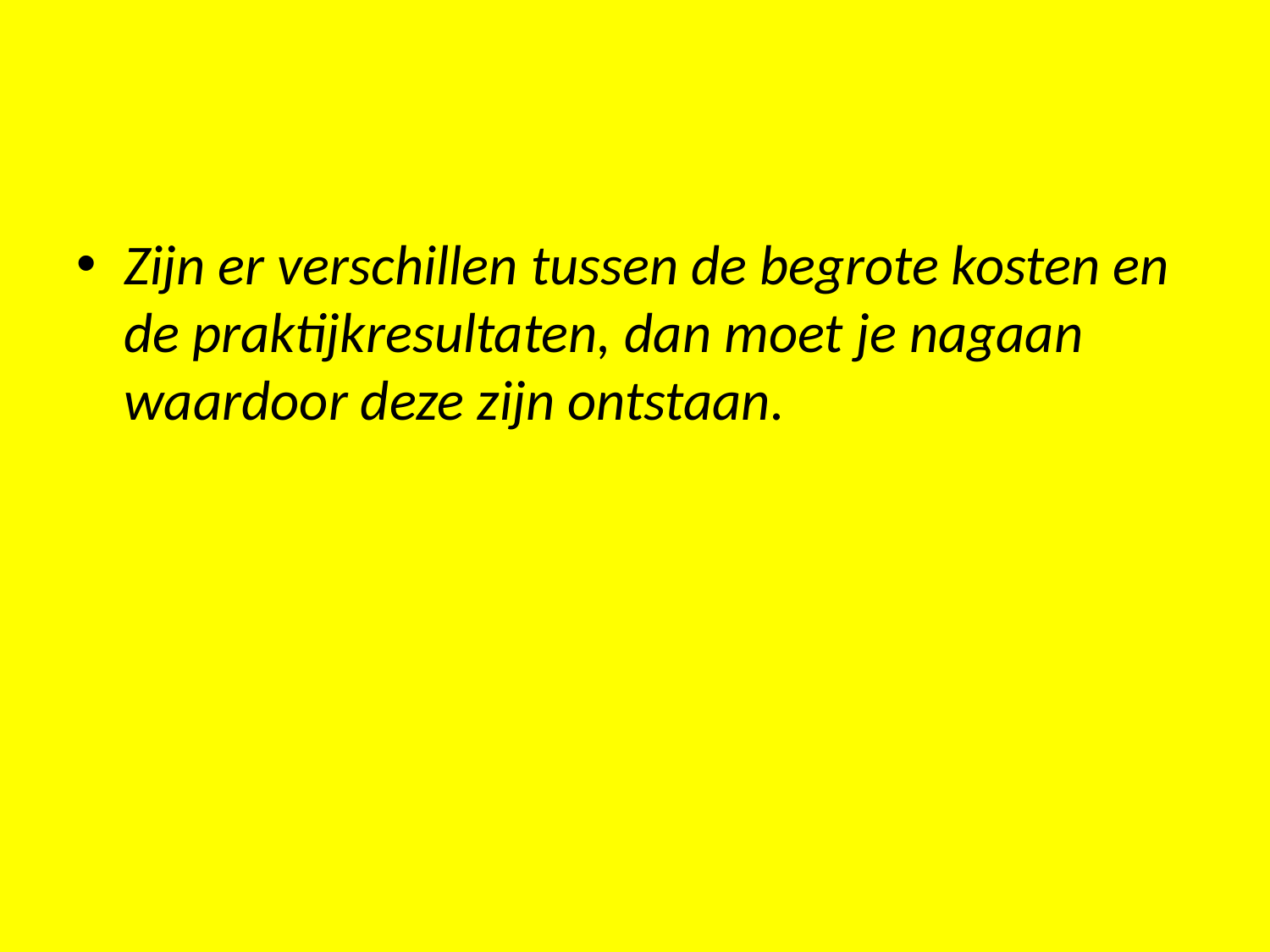

#
Zijn er verschillen tussen de begrote kosten en de praktijkresultaten, dan moet je nagaan waardoor deze zijn ontstaan.